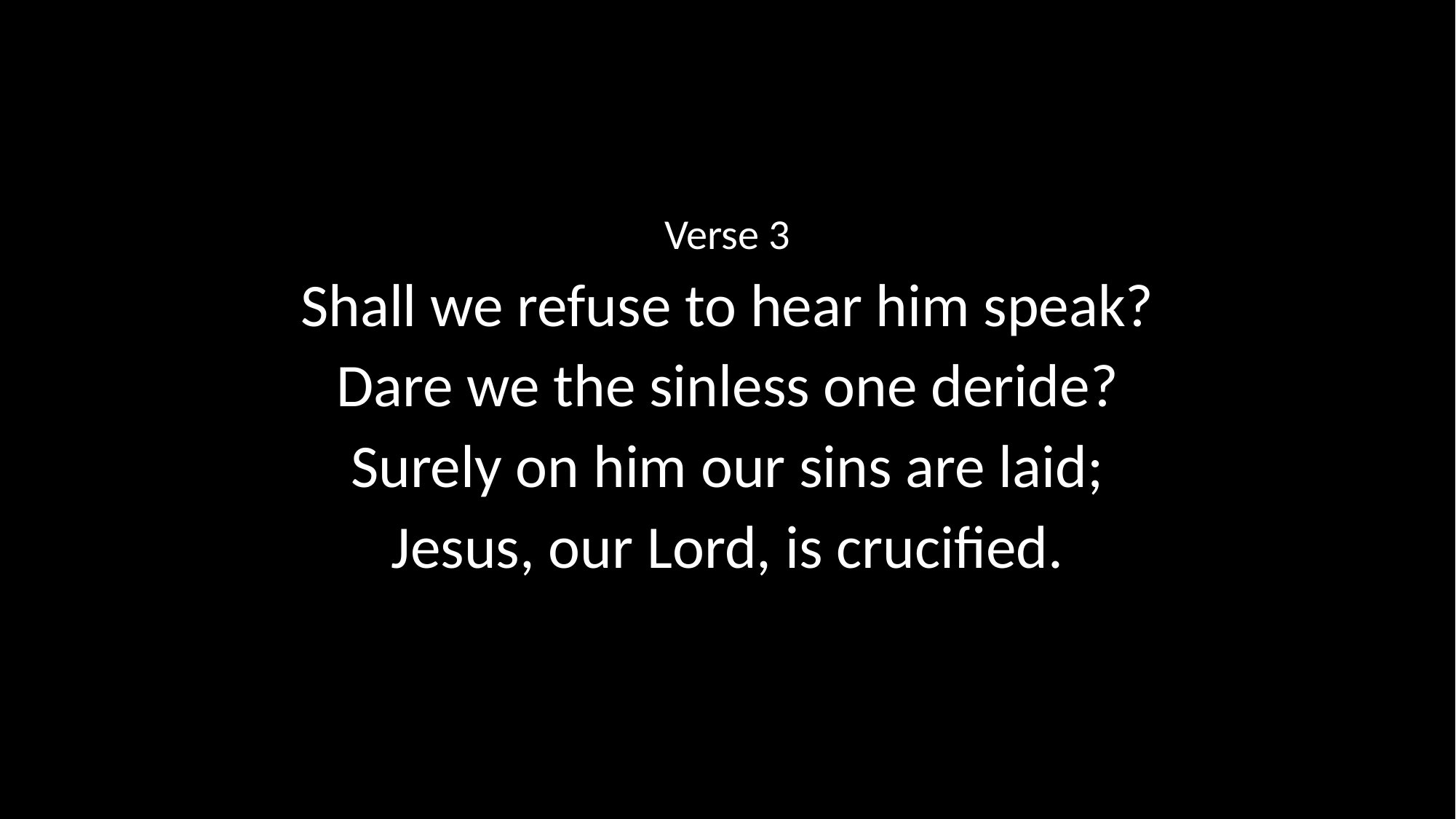

Verse 3
Shall we refuse to hear him speak?
Dare we the sinless one deride?
Surely on him our sins are laid;
Jesus, our Lord, is crucified.